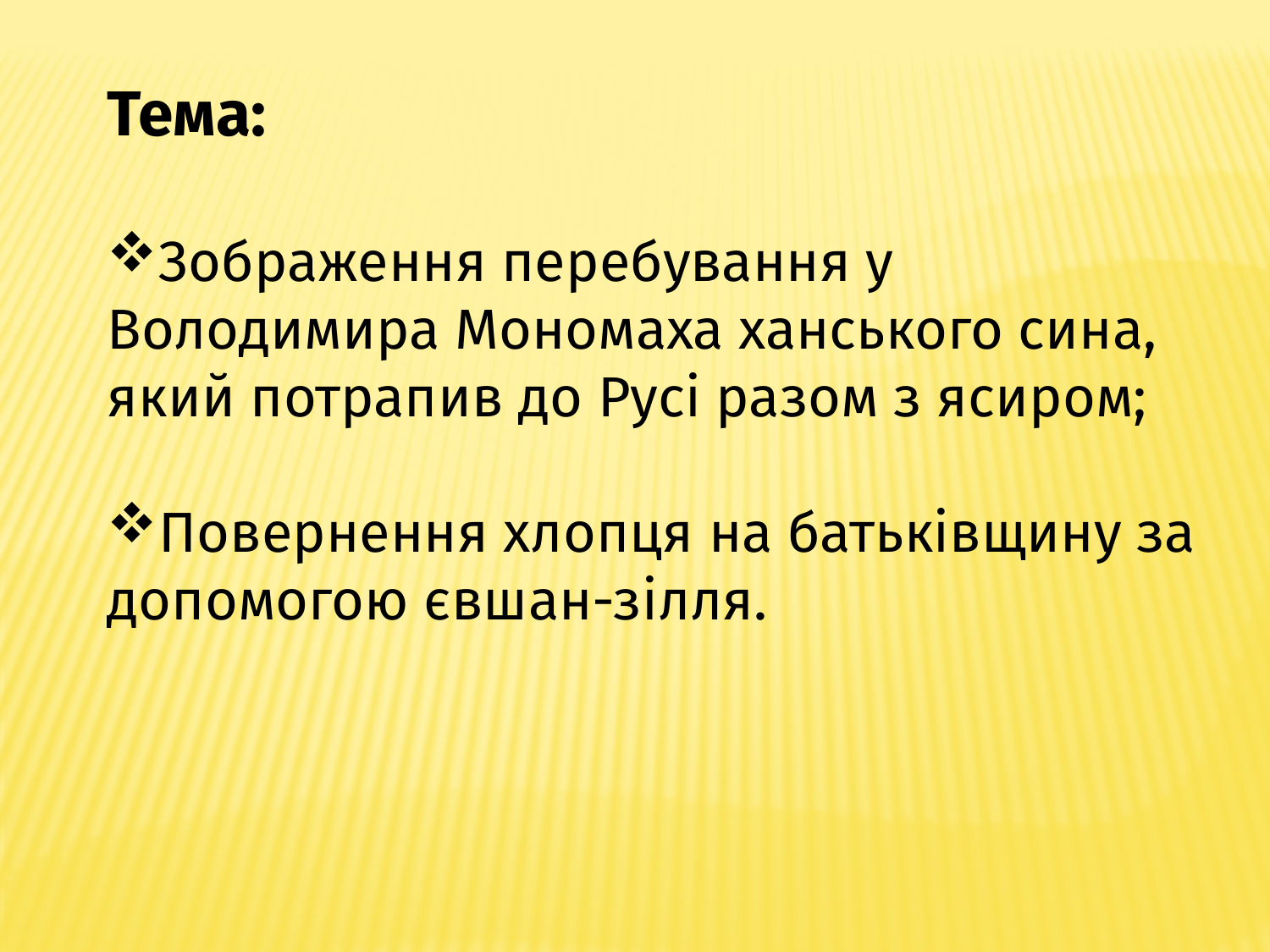

Тема:

Зображення перебування у Володимира Мономаха ханського сина,
який потрапив до Русі разом з ясиром;

Повернення хлопця на батьківщину за допомогою євшан-зілля.